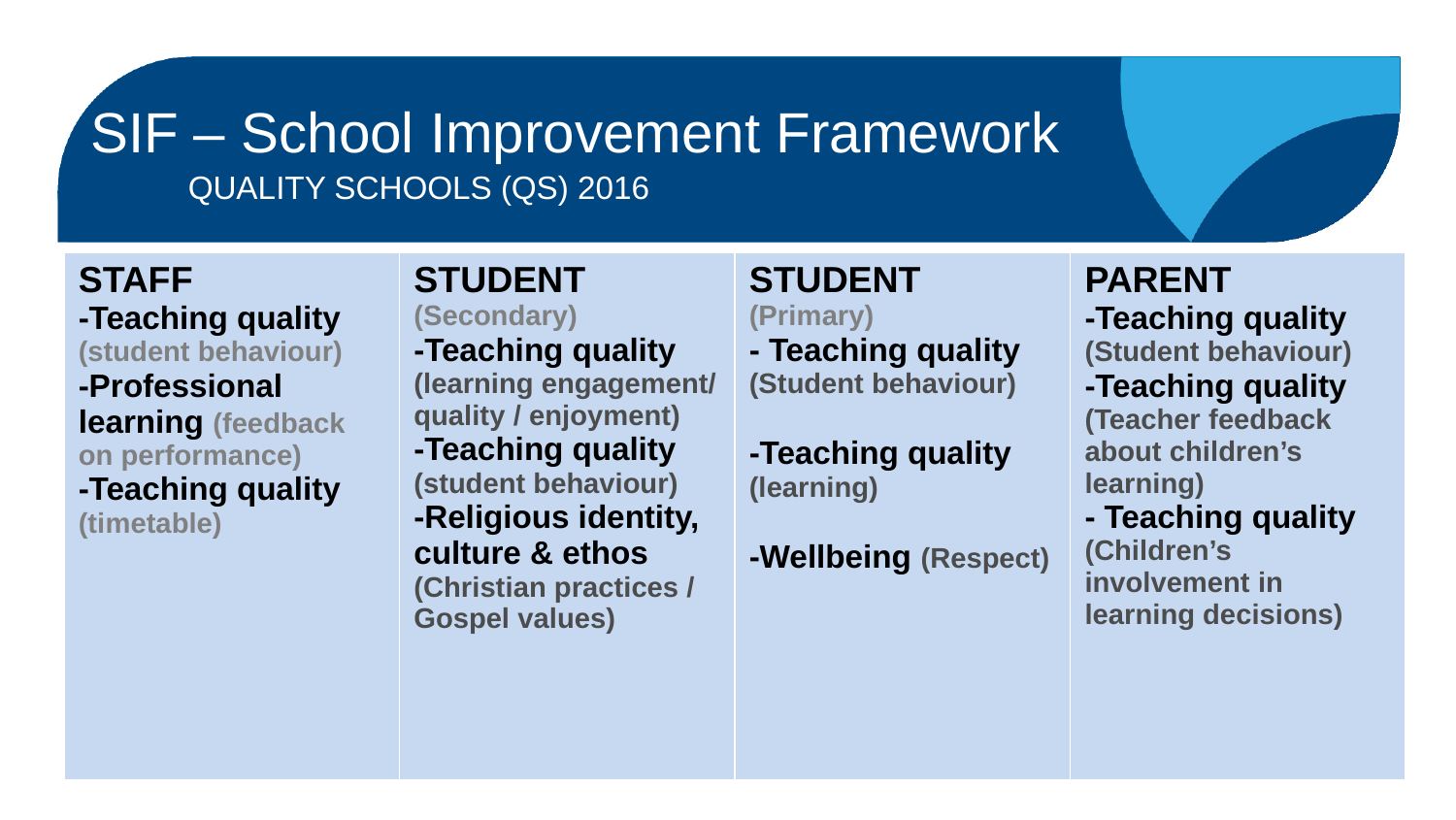

SIF – School Improvement Framework
QUALITY SCHOOLS (QS) 2016
| STAFF -Teaching quality (student behaviour) -Professional learning (feedback on performance) -Teaching quality (timetable) | STUDENT (Secondary) -Teaching quality (learning engagement/ quality / enjoyment) -Teaching quality (student behaviour) -Religious identity, culture & ethos (Christian practices / Gospel values) | STUDENT (Primary) - Teaching quality (Student behaviour) -Teaching quality (learning) -Wellbeing (Respect) | PARENT -Teaching quality (Student behaviour) -Teaching quality (Teacher feedback about children’s learning) - Teaching quality (Children’s involvement in learning decisions) |
| --- | --- | --- | --- |